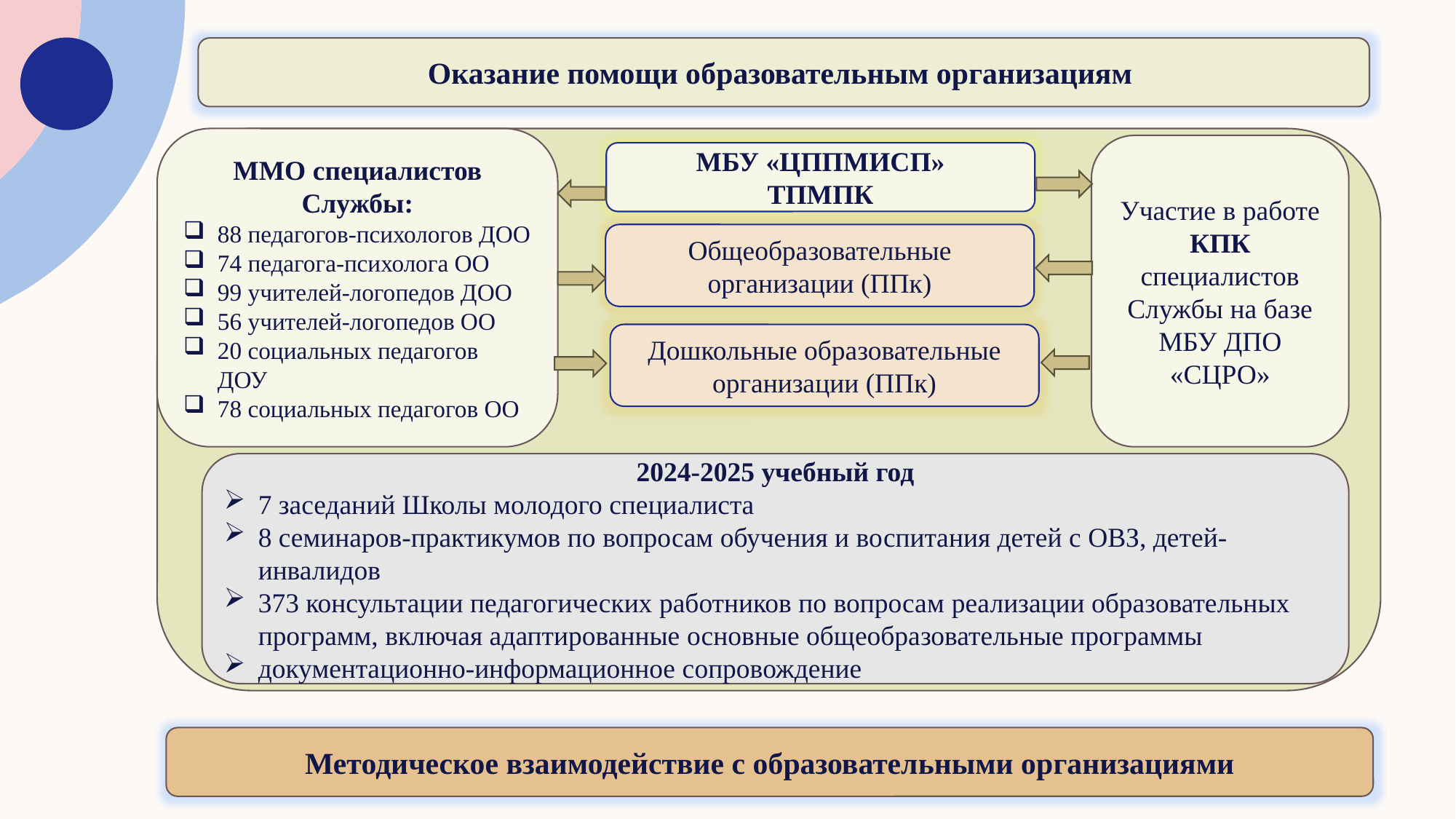

Оказание помощи образовательным организациям

ММО специалистов Службы:
88 педагогов-психологов ДОО
74 педагога-психолога ОО
99 учителей-логопедов ДОО
56 учителей-логопедов ОО
20 социальных педагогов ДОУ
78 социальных педагогов ОО
Участие в работе КПК специалистов Службы на базе МБУ ДПО «СЦРО»
МБУ «ЦППМИСП»
ТПМПК

Общеобразовательные организации (ППк)

Дошкольные образовательные организации (ППк)

2024-2025 учебный год
7 заседаний Школы молодого специалиста
8 семинаров-практикумов по вопросам обучения и воспитания детей с ОВЗ, детей-инвалидов
373 консультации педагогических работников по вопросам реализации образовательных программ, включая адаптированные основные общеобразовательные программы
документационно-информационное сопровождение
Методическое взаимодействие с образовательными организациями